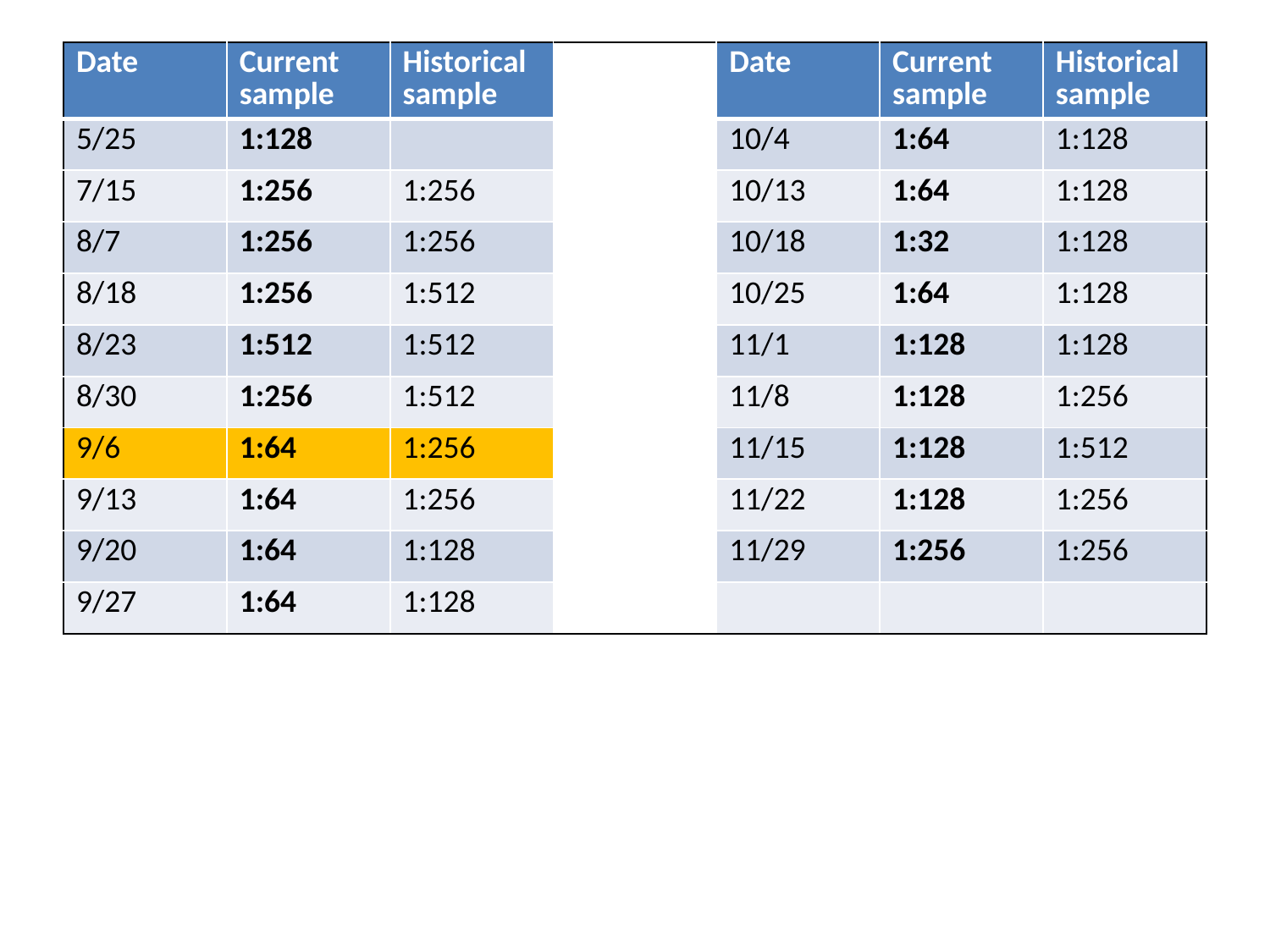

#
| Date | Current sample | Historical sample |  | Date | Current sample | Historical sample |
| --- | --- | --- | --- | --- | --- | --- |
| 5/25 | 1:128 |  |  | 10/4 | 1:64 | 1:128 |
| 7/15 | 1:256 | 1:256 |  | 10/13 | 1:64 | 1:128 |
| 8/7 | 1:256 | 1:256 |  | 10/18 | 1:32 | 1:128 |
| 8/18 | 1:256 | 1:512 |  | 10/25 | 1:64 | 1:128 |
| 8/23 | 1:512 | 1:512 |  | 11/1 | 1:128 | 1:128 |
| 8/30 | 1:256 | 1:512 |  | 11/8 | 1:128 | 1:256 |
| 9/6 | 1:64 | 1:256 |  | 11/15 | 1:128 | 1:512 |
| 9/13 | 1:64 | 1:256 |  | 11/22 | 1:128 | 1:256 |
| 9/20 | 1:64 | 1:128 |  | 11/29 | 1:256 | 1:256 |
| 9/27 | 1:64 | 1:128 |  |  |  |  |